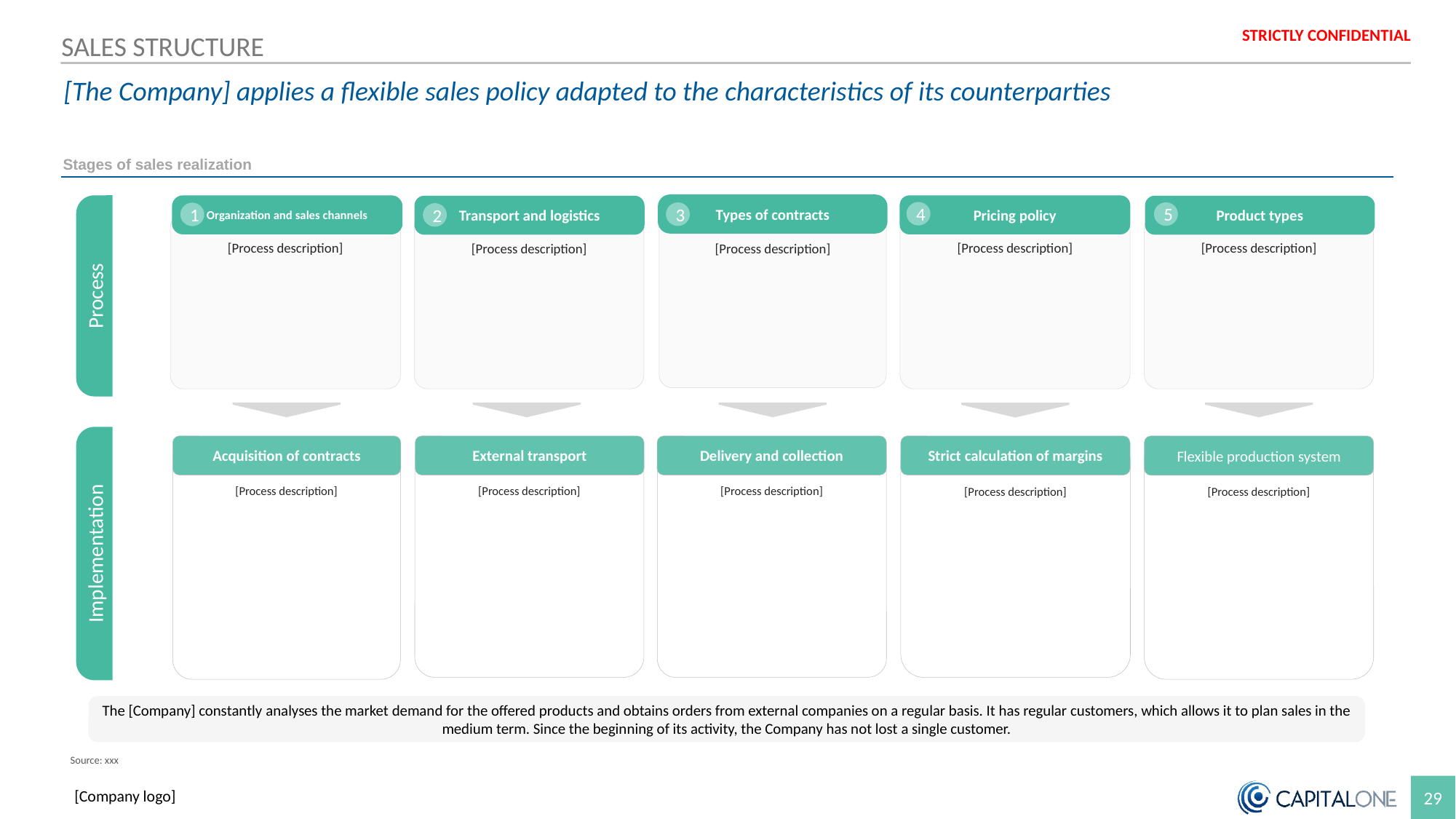

SALES STRUCTURE
[The Company] applies a flexible sales policy adapted to the characteristics of its counterparties
Stages of sales realization
Types of contracts
Organization and sales channels
Pricing policy
Product types
Transport and logistics
4
5
3
1
2

[Process description]

[Process description]

[Process description]

[Process description]

[Process description]
Process

Flexible production system
External transport
Delivery and collection
Strict calculation of margins
Acquisition of contracts

[Process description]

[Process description]

[Process description]

[Process description]

[Process description]
Implementation
The [Company] constantly analyses the market demand for the offered products and obtains orders from external companies on a regular basis. It has regular customers, which allows it to plan sales in the medium term. Since the beginning of its activity, the Company has not lost a single customer.
Source: xxx